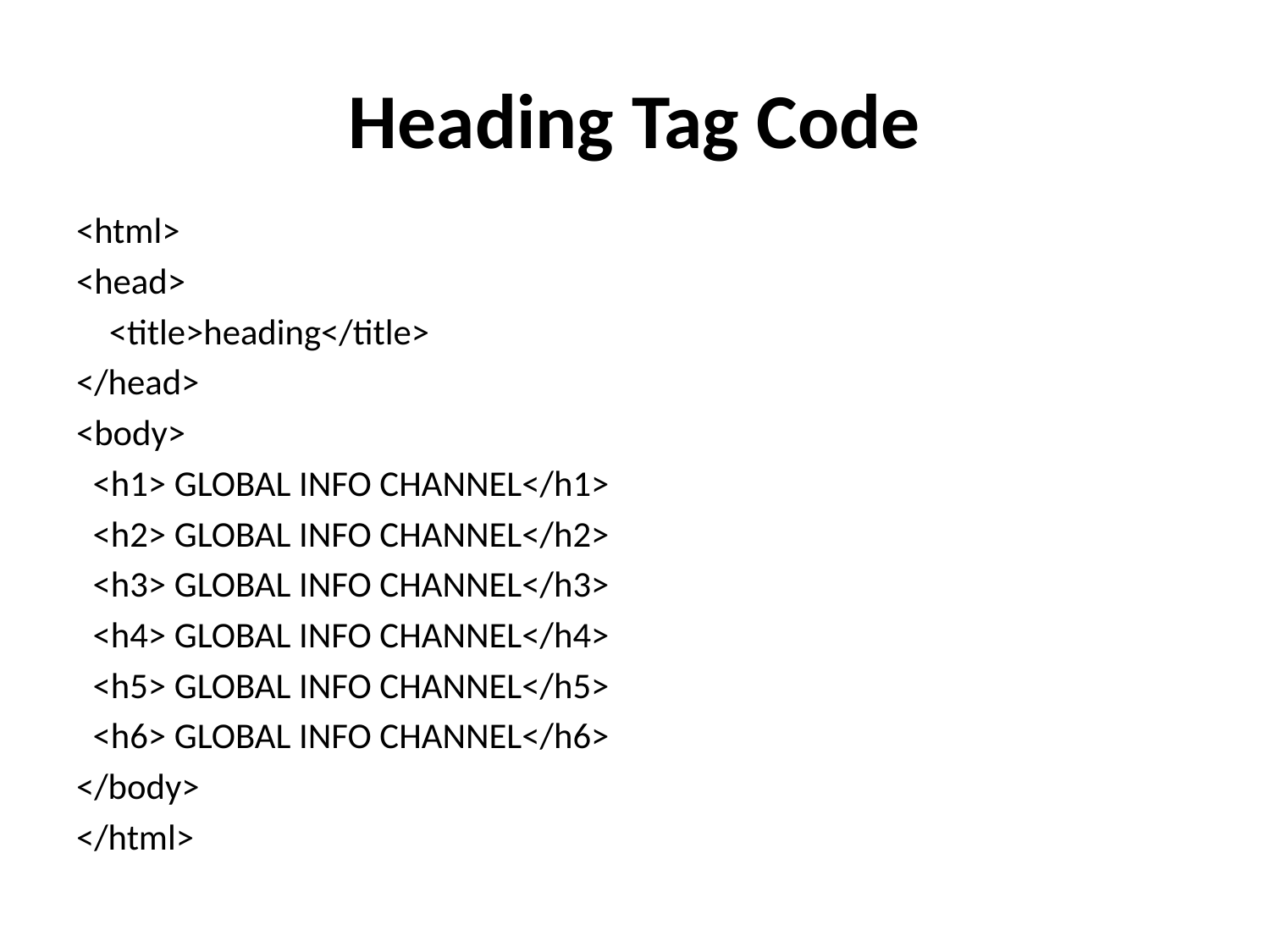

# Heading Tag Code
<html>
<head>
    <title>heading</title>
</head>
<body>
  <h1> GLOBAL INFO CHANNEL</h1>
  <h2> GLOBAL INFO CHANNEL</h2>
  <h3> GLOBAL INFO CHANNEL</h3>
  <h4> GLOBAL INFO CHANNEL</h4>
  <h5> GLOBAL INFO CHANNEL</h5>
  <h6> GLOBAL INFO CHANNEL</h6>
</body>
</html>